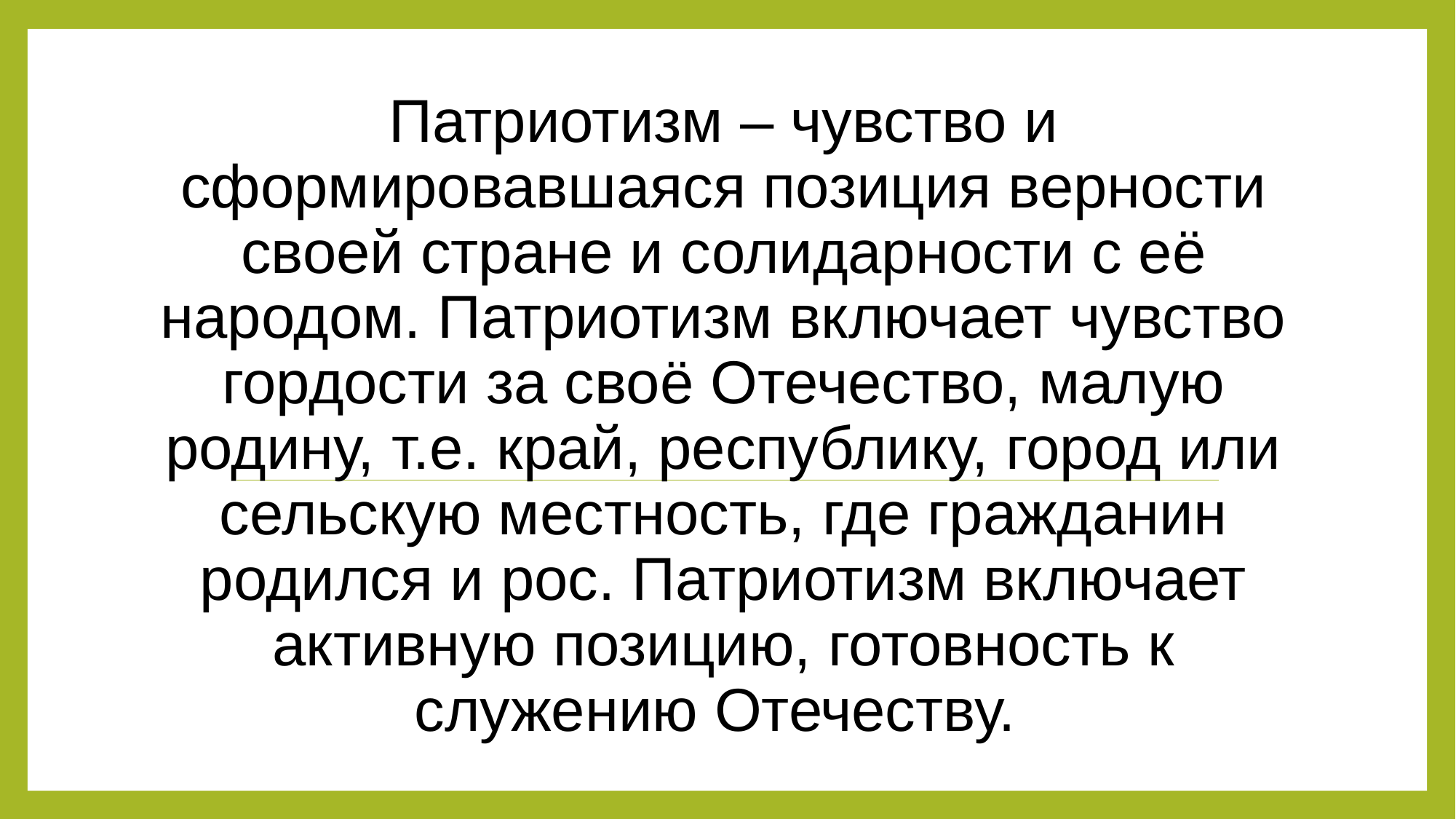

Патриотизм – чувство и сформировавшаяся позиция верности своей стране и солидарности с её народом. Патриотизм включает чувство гордости за своё Отечество, малую родину, т.е. край, республику, город или сельскую местность, где гражданин родился и рос. Патриотизм включает активную позицию, готовность к служению Отечеству.